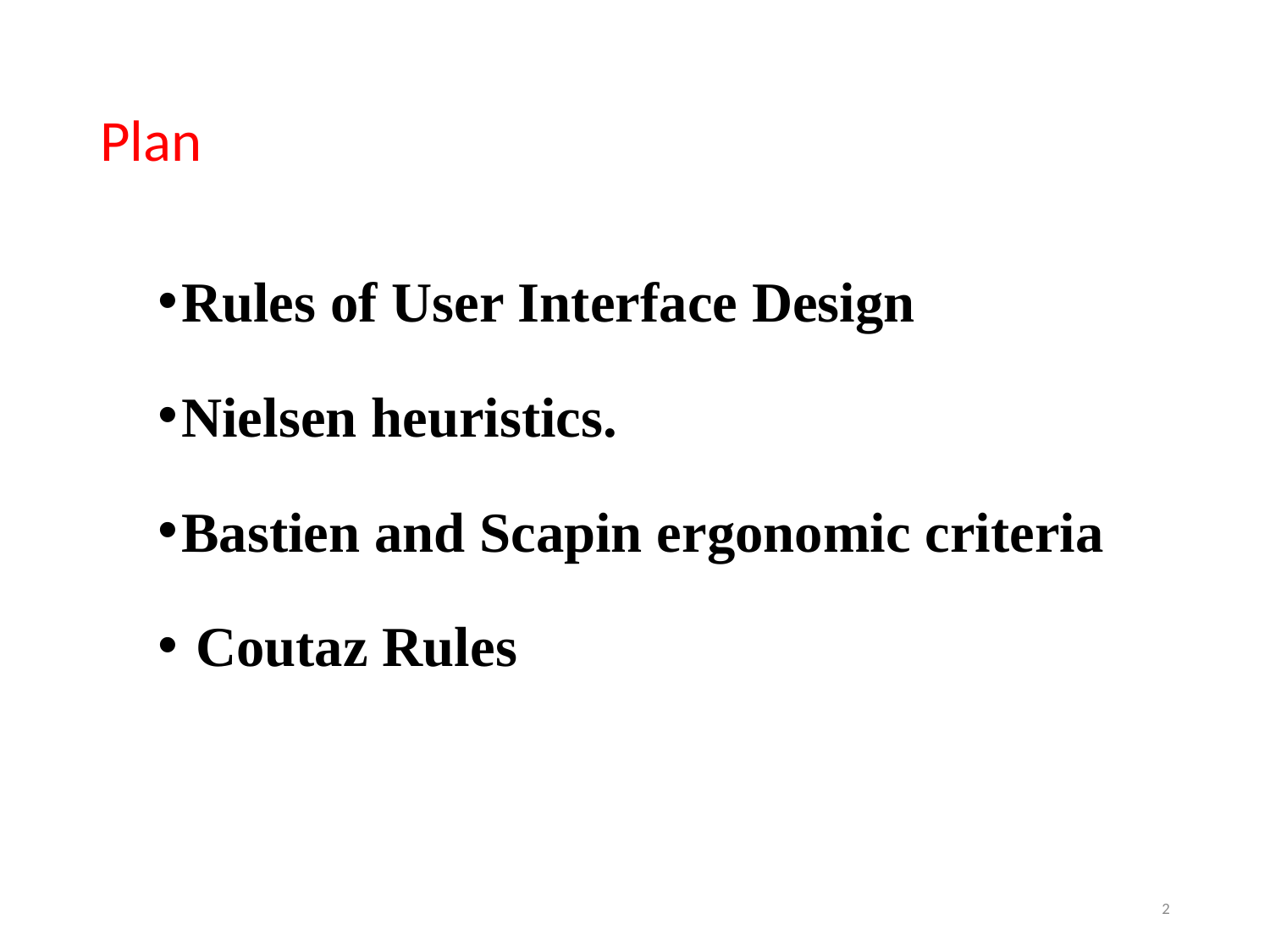

# Plan
Rules of User Interface Design
Nielsen heuristics.
Bastien and Scapin ergonomic criteria
 Coutaz Rules
2